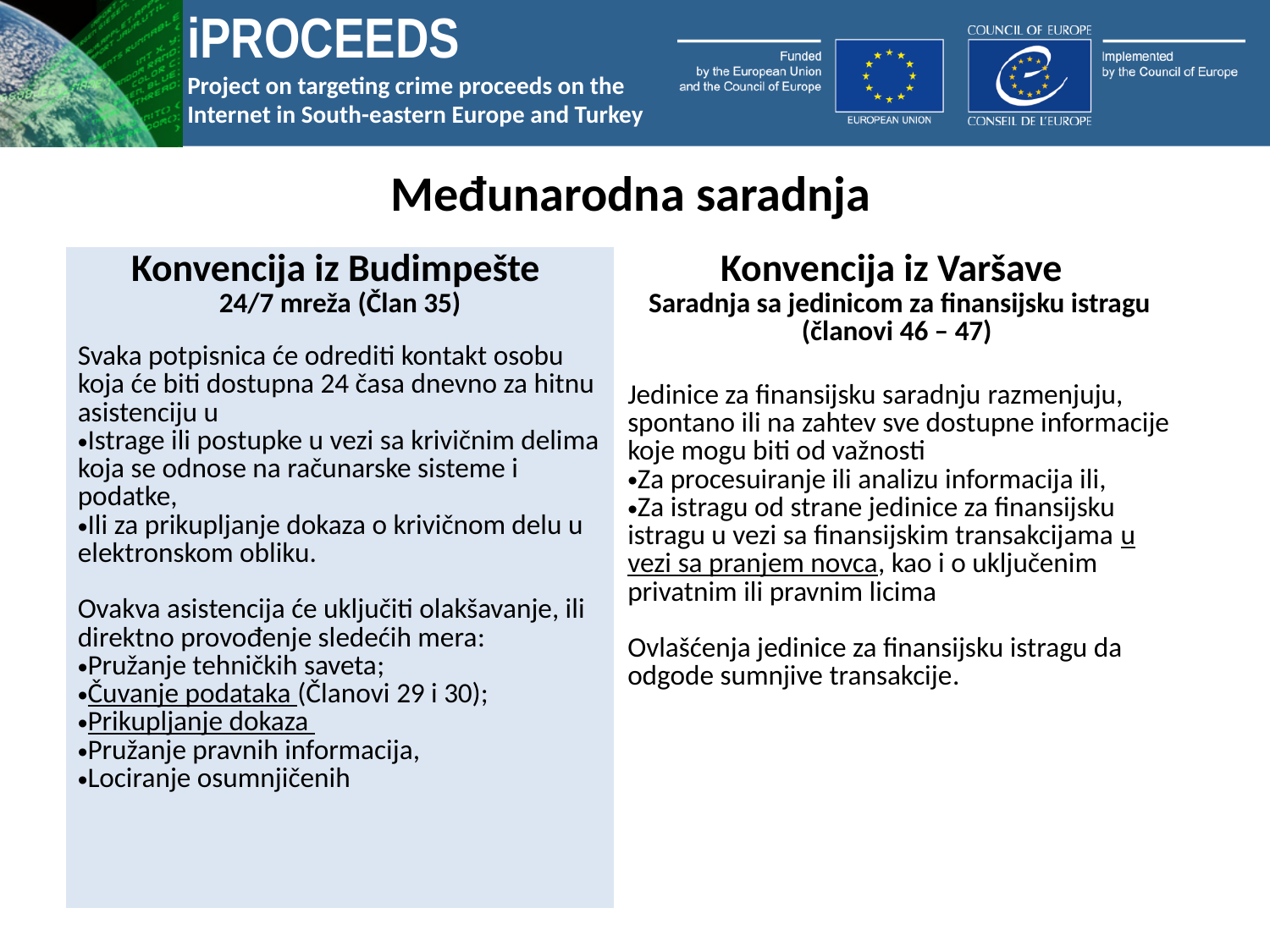

# Međunarodna saradnja
| Konvencija iz Budimpešte 24/7 mreža (Član 35) Svaka potpisnica će odrediti kontakt osobu koja će biti dostupna 24 časa dnevno za hitnu asistenciju u Istrage ili postupke u vezi sa krivičnim delima koja se odnose na računarske sisteme i podatke, Ili za prikupljanje dokaza o krivičnom delu u elektronskom obliku. Ovakva asistencija će uključiti olakšavanje, ili direktno provođenje sledećih mera: Pružanje tehničkih saveta; Čuvanje podataka (Članovi 29 i 30); Prikupljanje dokaza Pružanje pravnih informacija, Lociranje osumnjičenih | Konvencija iz Varšave Saradnja sa jedinicom za finansijsku istragu (članovi 46 – 47) Jedinice za finansijsku saradnju razmenjuju, spontano ili na zahtev sve dostupne informacije koje mogu biti od važnosti Za procesuiranje ili analizu informacija ili, Za istragu od strane jedinice za finansijsku istragu u vezi sa finansijskim transakcijama u vezi sa pranjem novca, kao i o uključenim privatnim ili pravnim licima Ovlašćenja jedinice za finansijsku istragu da odgode sumnjive transakcije. |
| --- | --- |